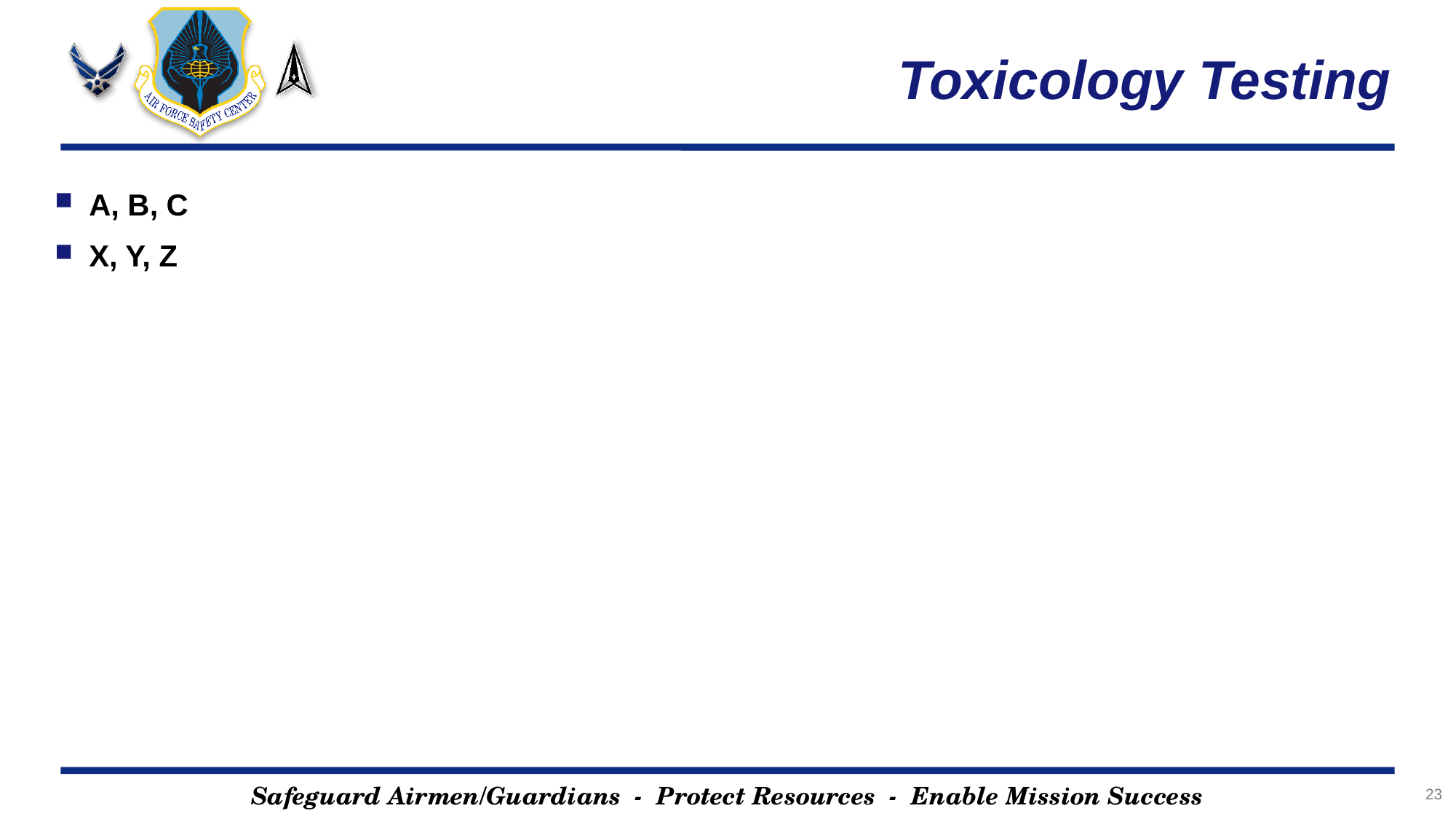

# Toxicology Testing
A, B, C
X, Y, Z

23